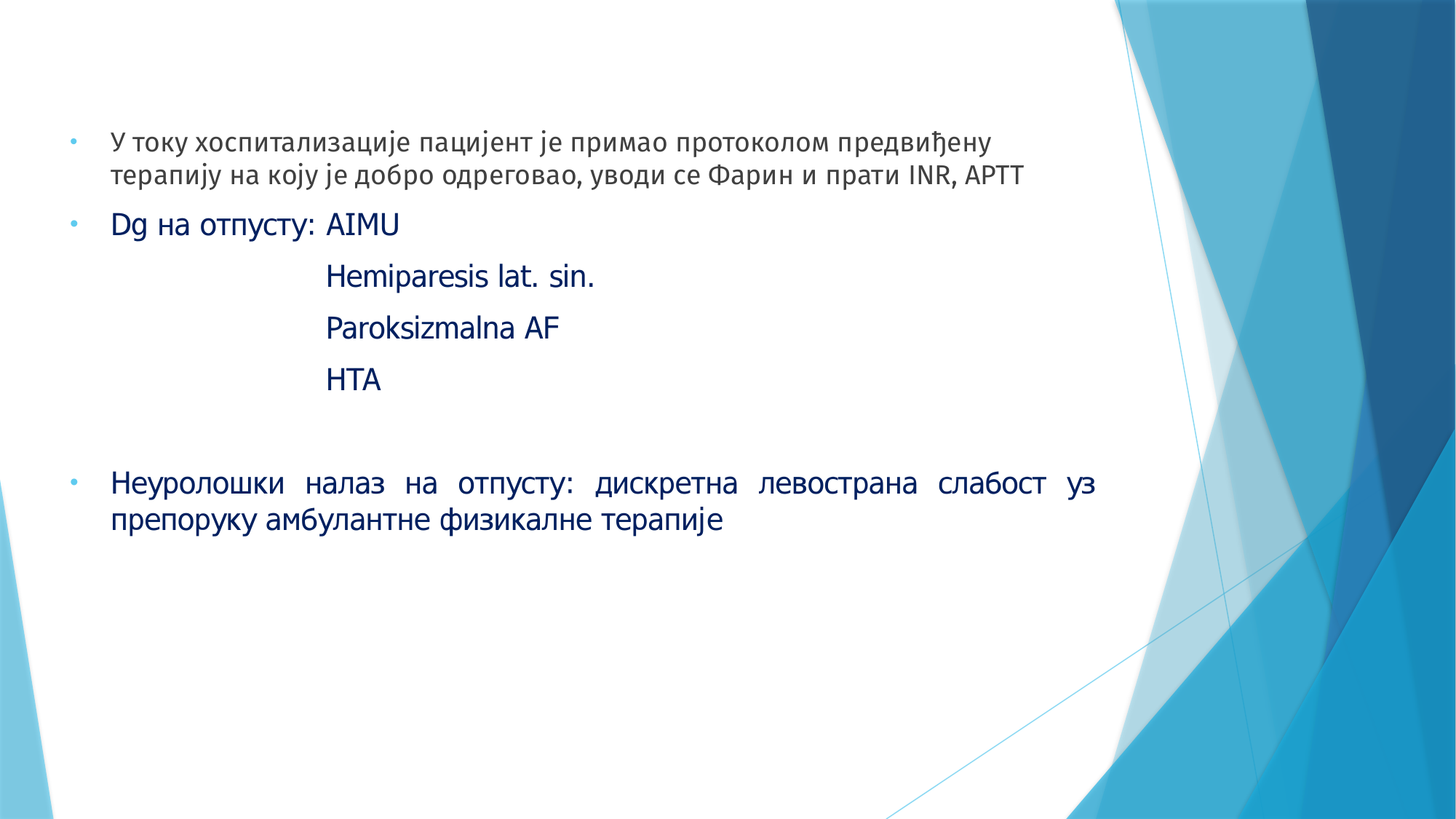

У току хоспитализације пацијент је примао протоколом предвиђену терапију на коју је добро одреговао, уводи се Фарин и прати INR, APTT
Dg на отпусту: AIMU
    Hemiparesis lat. sin.
    Paroksizmalna AF
    HTA

Неуролошки налаз на отпусту: дискретна левострана слабост уз препоруку амбулантне физикалне терапије